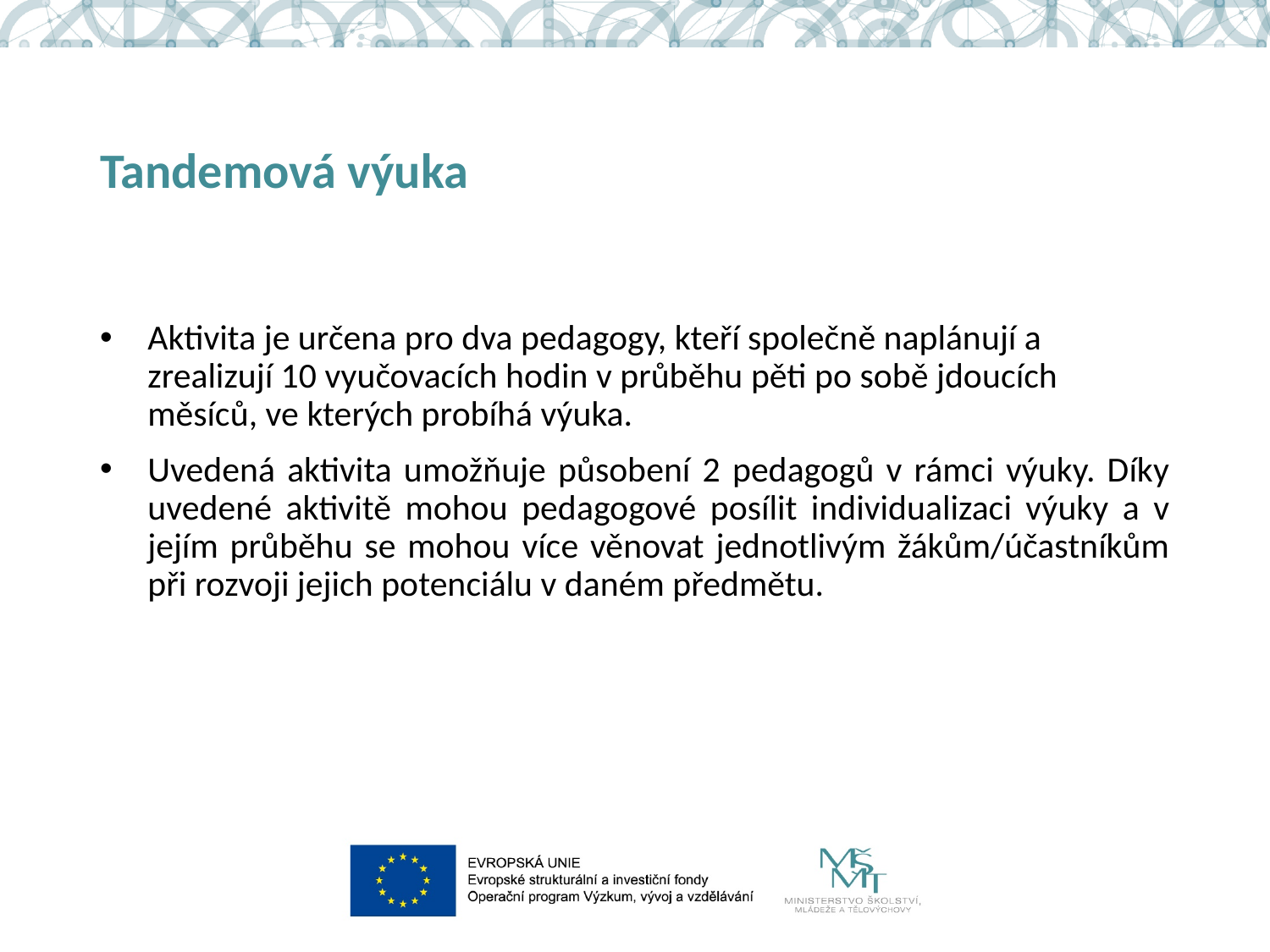

# Tandemová výuka

Aktivita je určena pro dva pedagogy, kteří společně naplánují a zrealizují 10 vyučovacích hodin v průběhu pěti po sobě jdoucích měsíců, ve kterých probíhá výuka.
Uvedená aktivita umožňuje působení 2 pedagogů v rámci výuky. Díky uvedené aktivitě mohou pedagogové posílit individualizaci výuky a v jejím průběhu se mohou více věnovat jednotlivým žákům/účastníkům při rozvoji jejich potenciálu v daném předmětu.